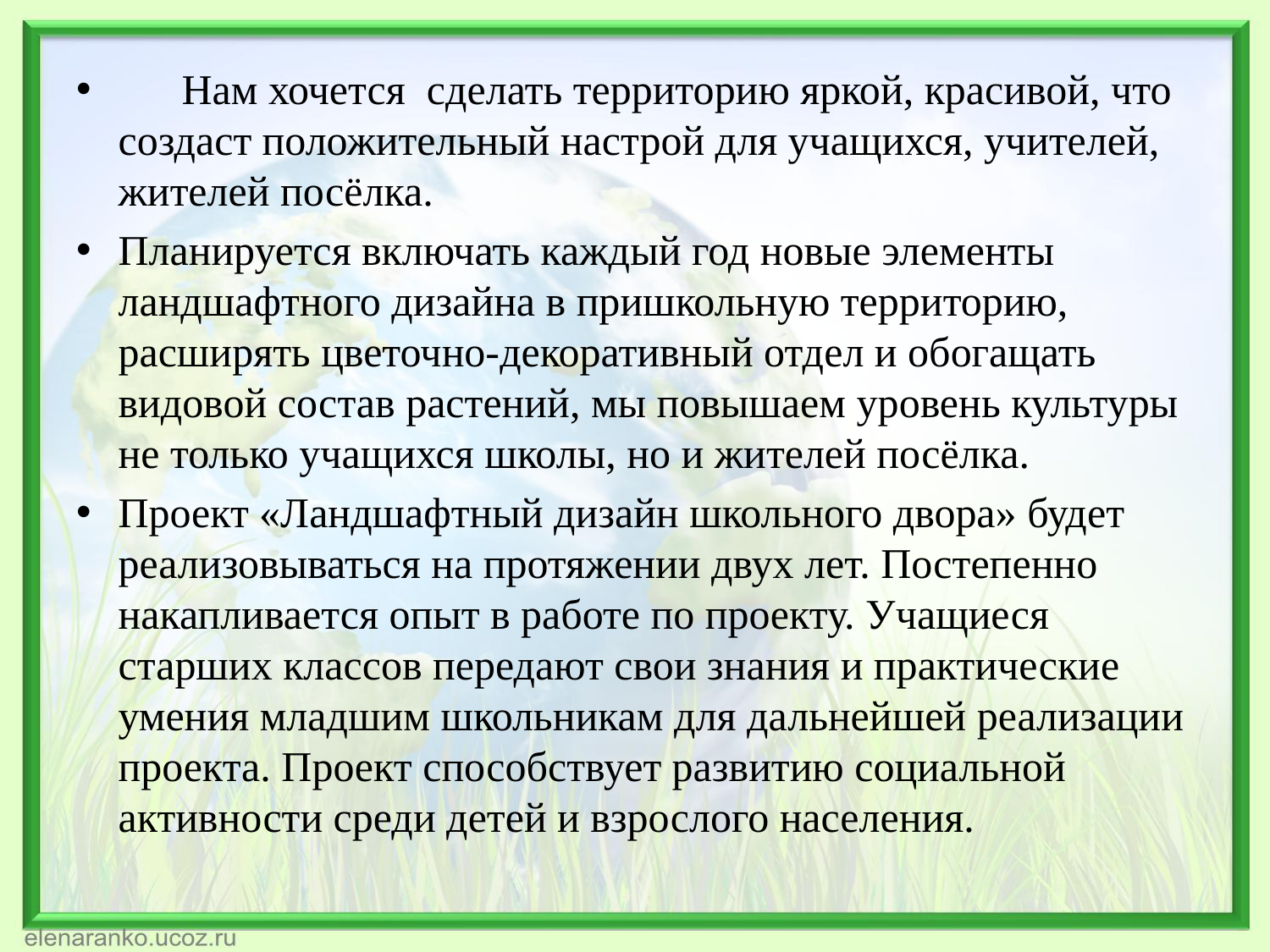

Нам хочется  сделать территорию яркой, красивой, что создаст положительный настрой для учащихся, учителей, жителей посёлка.
Планируется включать каждый год новые элементы ландшафтного дизайна в пришкольную территорию, расширять цветочно-декоративный отдел и обогащать видовой состав растений, мы повышаем уровень культуры не только учащихся школы, но и жителей посёлка.
Проект «Ландшафтный дизайн школьного двора» будет реализовываться на протяжении двух лет. Постепенно накапливается опыт в работе по проекту. Учащиеся старших классов передают свои знания и практические умения младшим школьникам для дальнейшей реализации проекта. Проект способствует развитию социальной активности среди детей и взрослого населения.